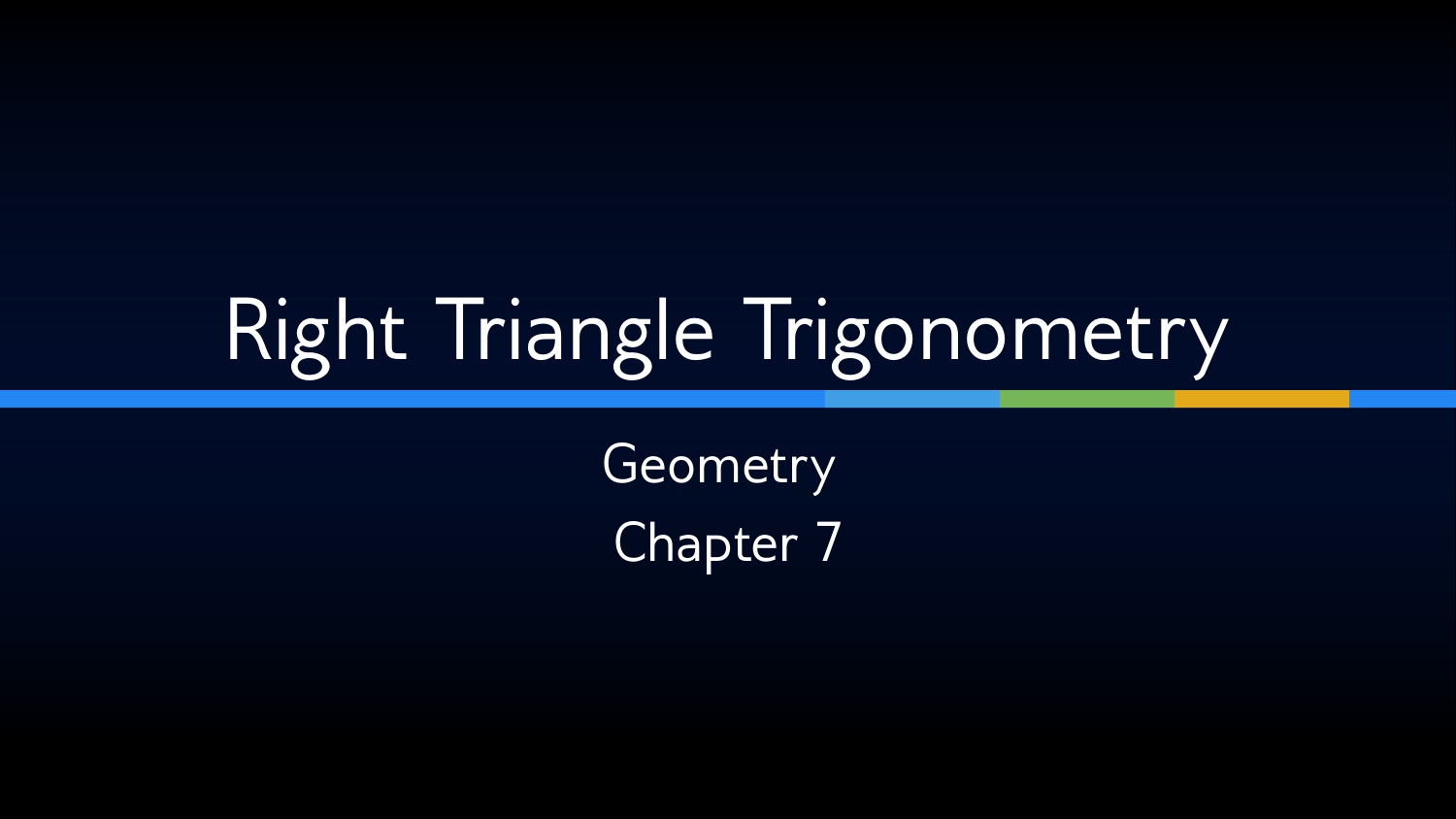

# Right Triangle Trigonometry
Geometry
Chapter 7